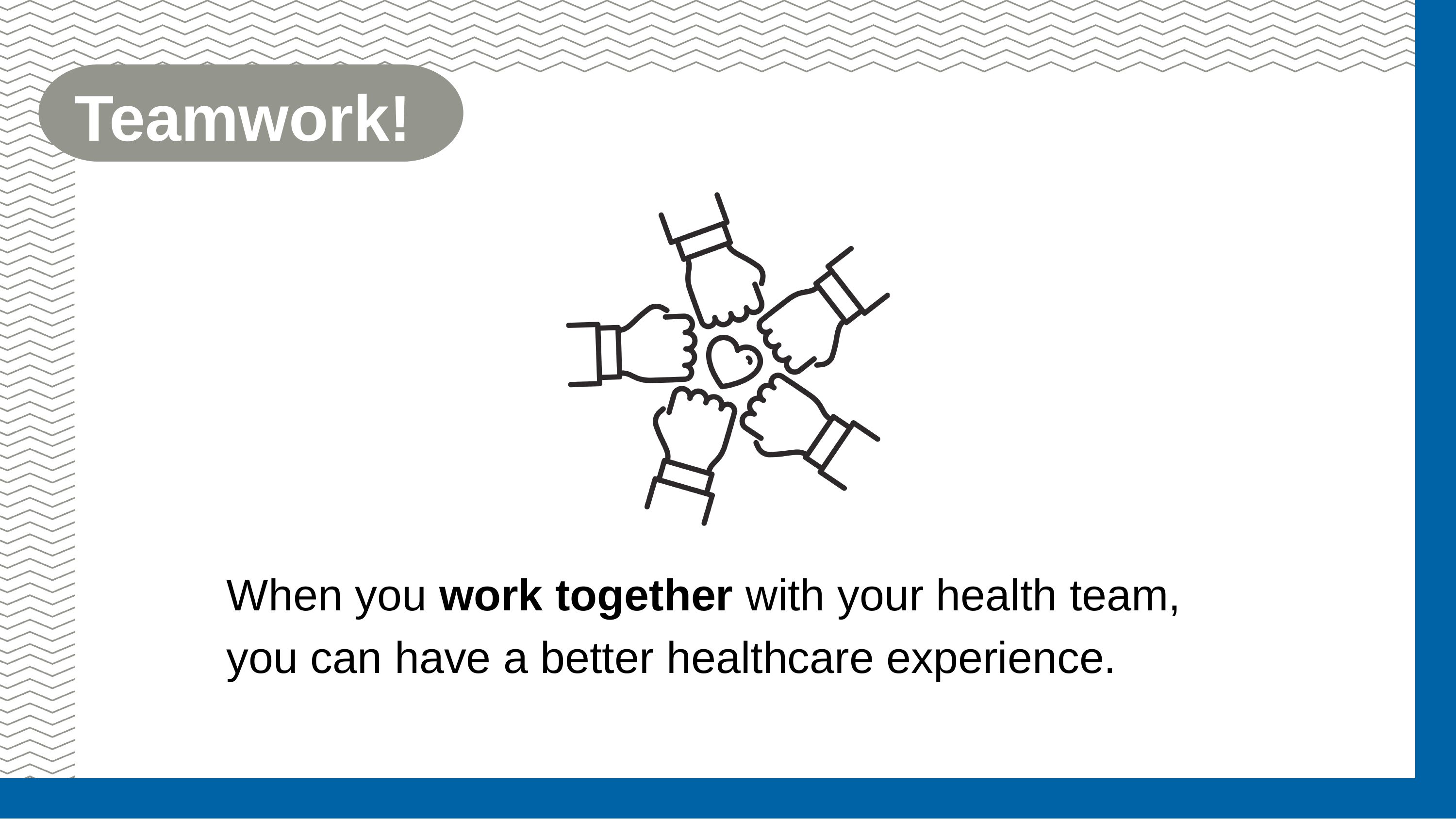

Teamwork!

When you work together with your health team, you can have a better healthcare experience.